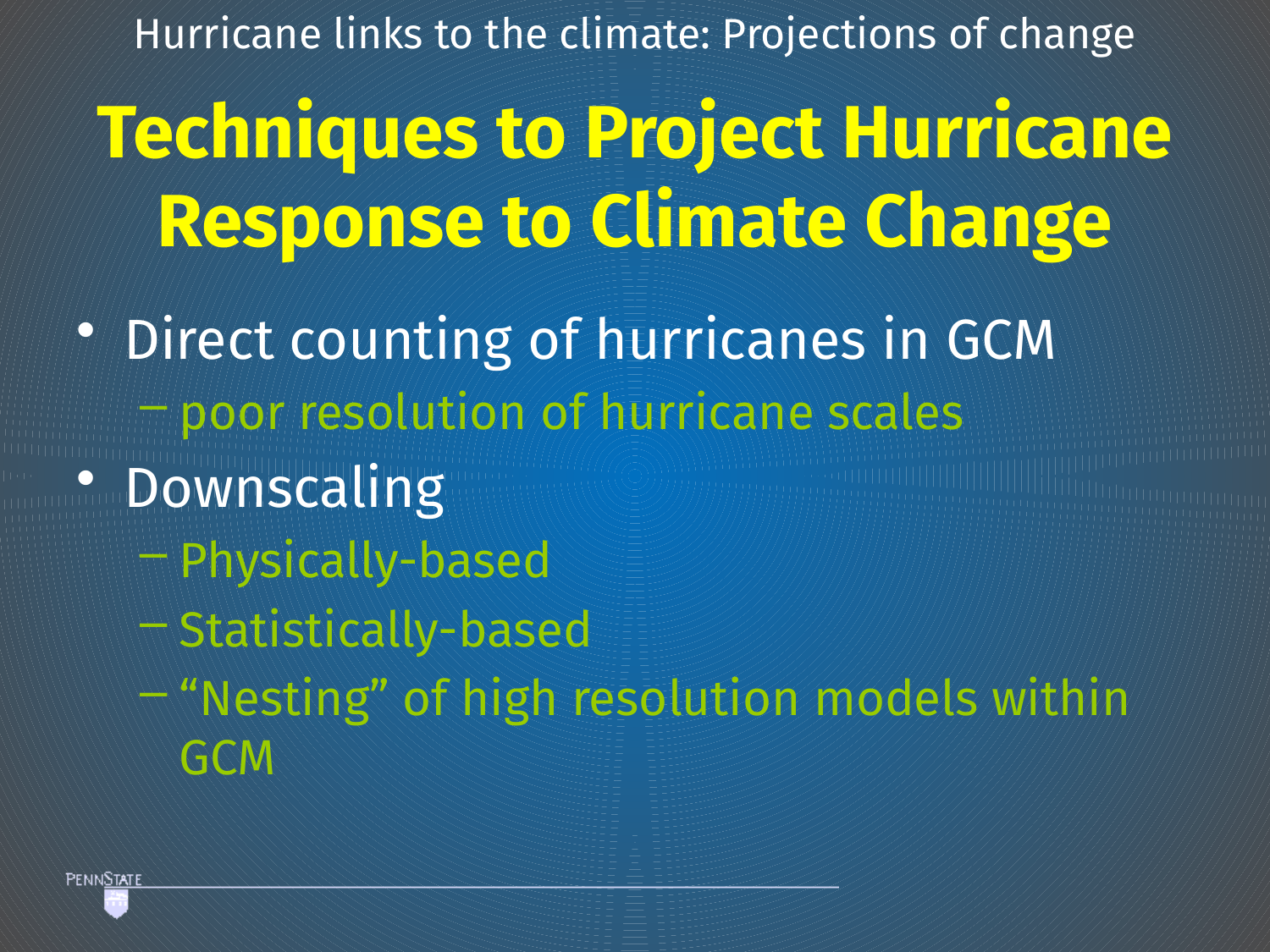

Hurricane links to the climate: Projections of change
# Techniques to Project Hurricane Response to Climate Change
Direct counting of hurricanes in GCM
poor resolution of hurricane scales
Downscaling
Physically-based
Statistically-based
“Nesting” of high resolution models within GCM